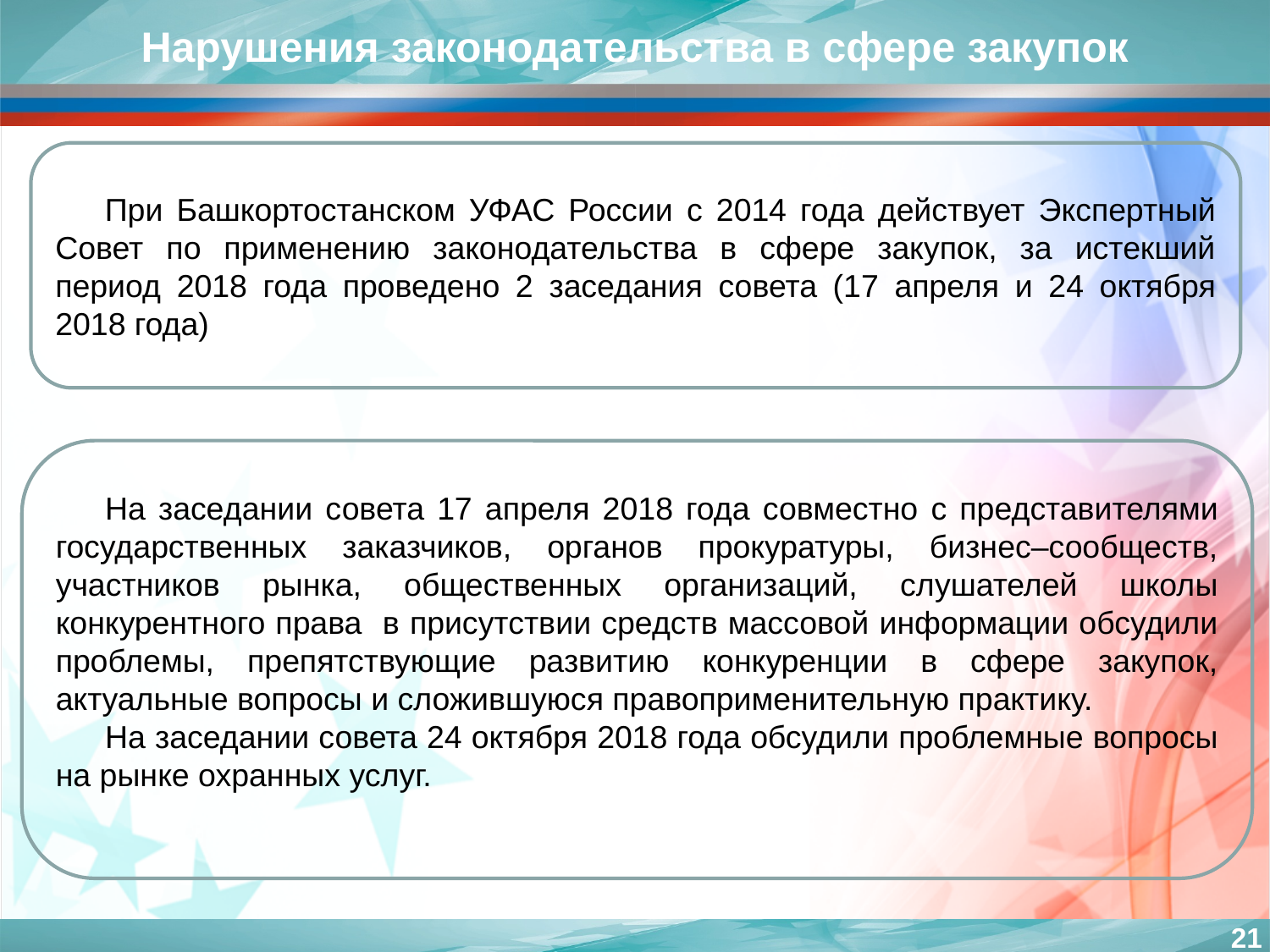

Нарушения законодательства в сфере закупок
При Башкортостанском УФАС России с 2014 года действует Экспертный Совет по применению законодательства в сфере закупок, за истекший период 2018 года проведено 2 заседания совета (17 апреля и 24 октября 2018 года)
На заседании совета 17 апреля 2018 года совместно с представителями государственных заказчиков, органов прокуратуры, бизнес–сообществ, участников рынка, общественных организаций, слушателей школы конкурентного права  в присутствии средств массовой информации обсудили проблемы, препятствующие развитию конкуренции в сфере закупок, актуальные вопросы и сложившуюся правоприменительную практику.
На заседании совета 24 октября 2018 года обсудили проблемные вопросы на рынке охранных услуг.

21